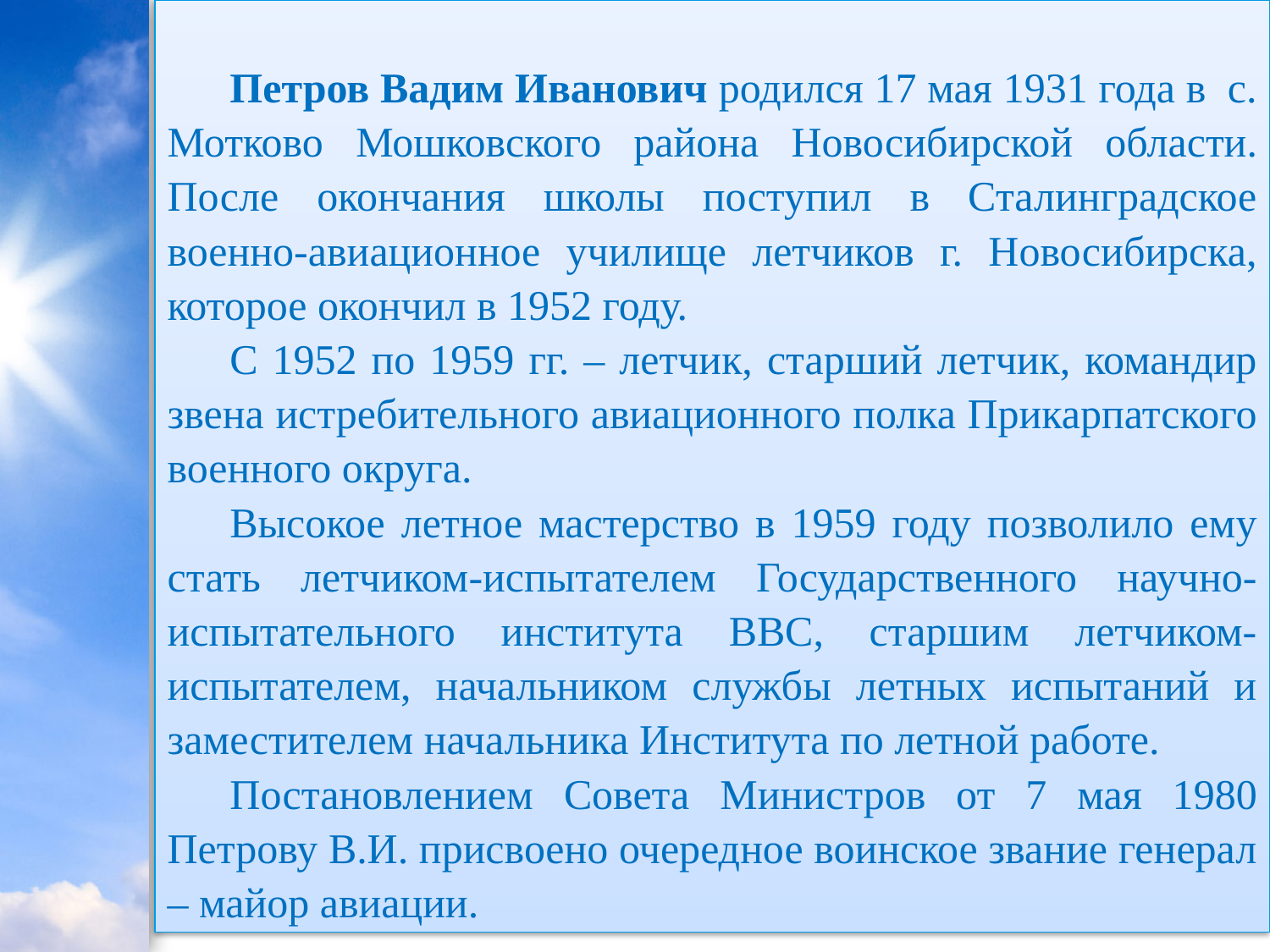

Петров Вадим Иванович родился 17 мая 1931 года в  с. Мотково Мошковского района Новосибирской области. После окончания школы поступил в Сталинградское военно-авиационное училище летчиков г. Новосибирска, которое окончил в 1952 году.
С 1952 по 1959 гг. – летчик, старший летчик, командир звена истребительного авиационного полка Прикарпатского военного округа.
Высокое летное мастерство в 1959 году позволило ему стать летчиком-испытателем Государственного научно-испытательного института ВВС, старшим летчиком-испытателем, начальником службы летных испытаний и заместителем начальника Института по летной работе.
Постановлением Совета Министров от 7 мая 1980 Петрову В.И. присвоено очередное воинское звание генерал – майор авиации.